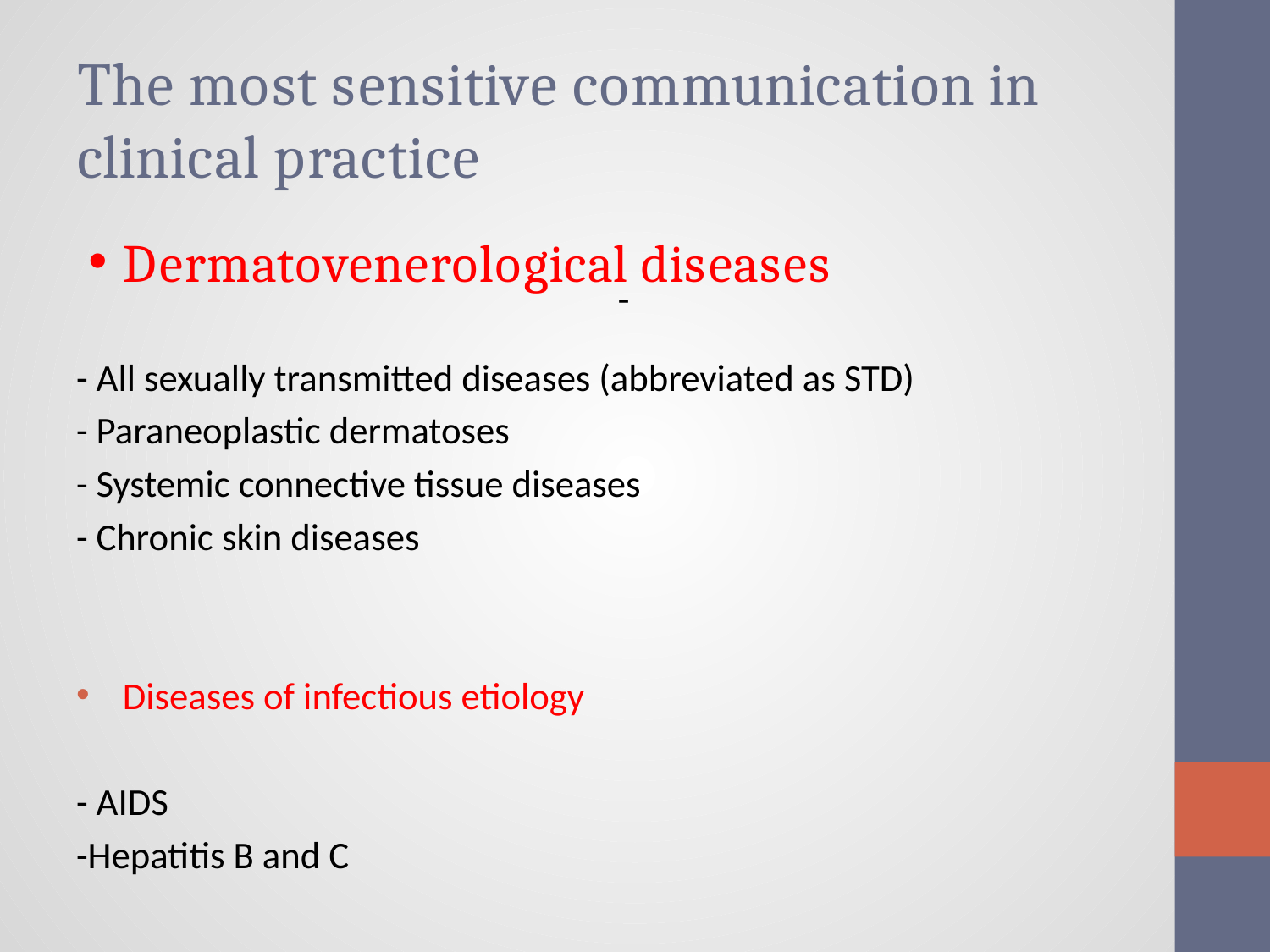

# The most sensitive communication in clinical practice

-
Dermatovenerological diseases

- All sexually transmitted diseases (abbreviated as STD)
- Paraneoplastic dermatoses
- Systemic connective tissue diseases
- Chronic skin diseases

Diseases of infectious etiology

- AIDS
-Hepatitis B and C